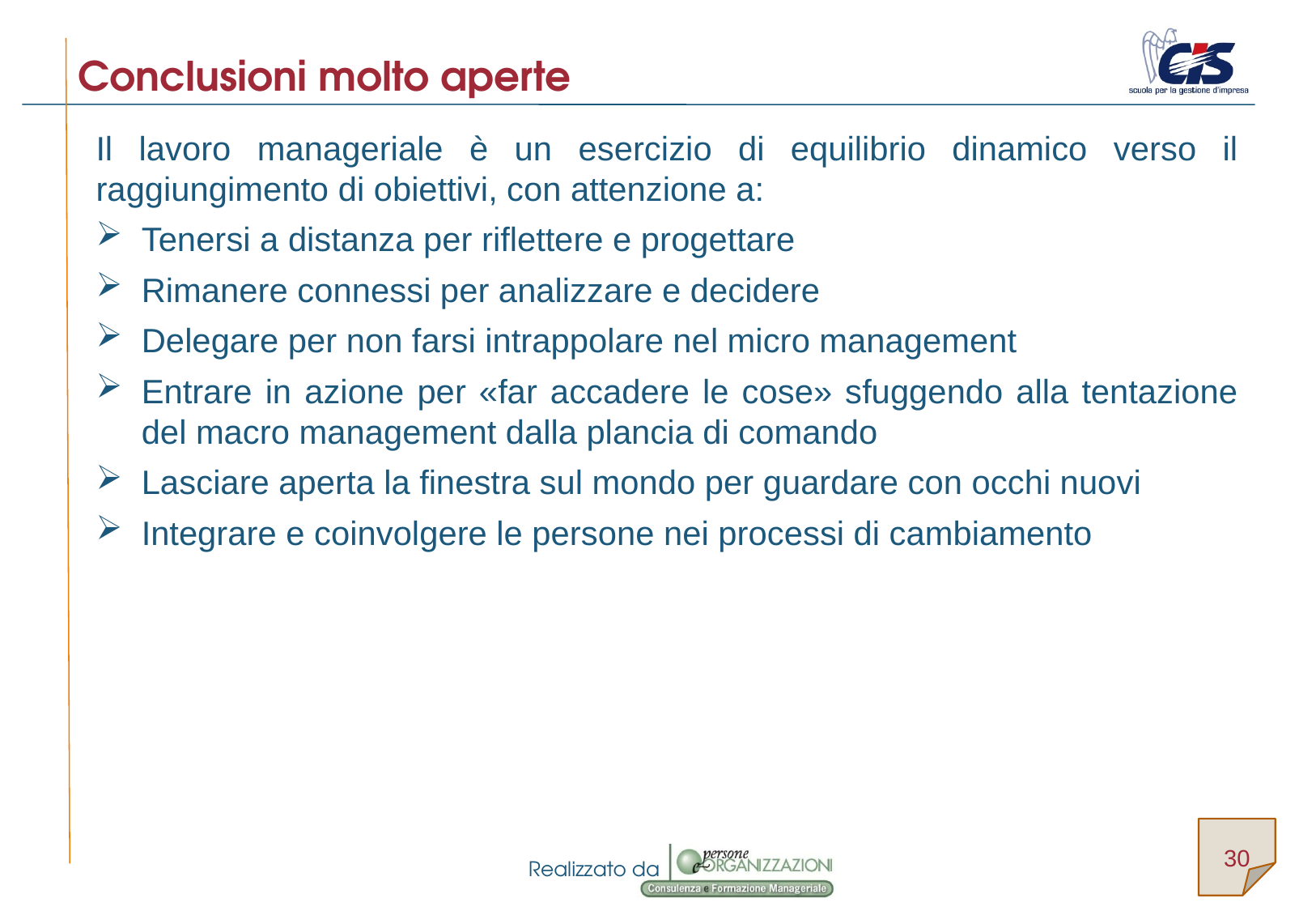

# Conclusioni molto aperte
Il lavoro manageriale è un esercizio di equilibrio dinamico verso il raggiungimento di obiettivi, con attenzione a:
Tenersi a distanza per riflettere e progettare
Rimanere connessi per analizzare e decidere
Delegare per non farsi intrappolare nel micro management
Entrare in azione per «far accadere le cose» sfuggendo alla tentazione del macro management dalla plancia di comando
Lasciare aperta la finestra sul mondo per guardare con occhi nuovi
Integrare e coinvolgere le persone nei processi di cambiamento
30